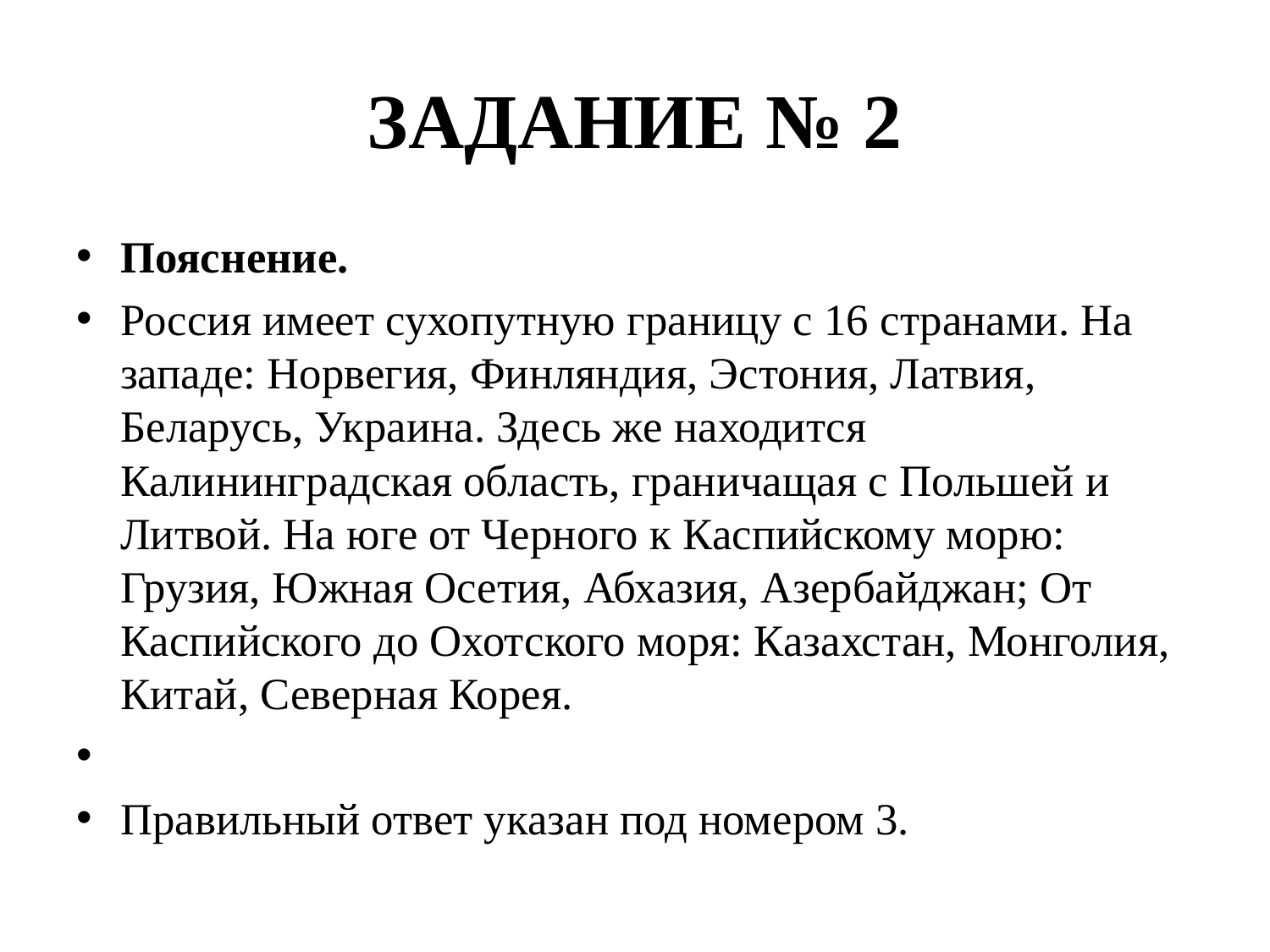

# ЗАДАНИЕ № 2
Пояснение.
Россия имеет сухопутную границу с 16 странами. На западе: Норвегия, Финляндия, Эстония, Латвия, Беларусь, Украина. Здесь же находится Калининградская область, граничащая с Польшей и Литвой. На юге от Черного к Каспийскому морю: Грузия, Южная Осетия, Абхазия, Азербайджан; От Каспийского до Охотского моря: Казахстан, Монголия, Китай, Северная Корея.

Правильный ответ ука­зан под но­ме­ром 3.